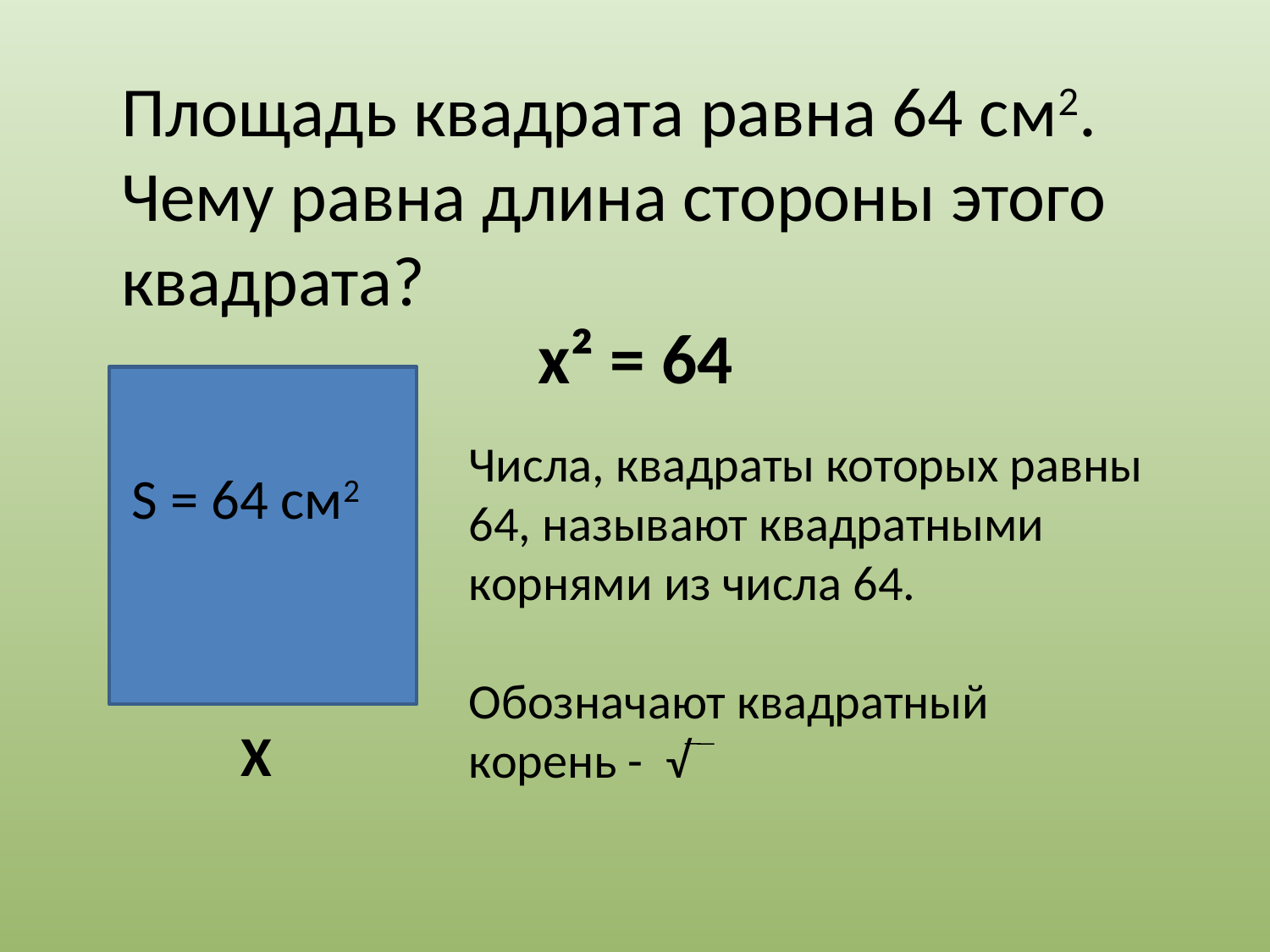

Площадь квадрата равна 64 см2. Чему равна длина стороны этого квадрата?

х² = 64

Числа, квадраты которых равны 64, называют квадратными корнями из числа 64.

Обозначают квадратный корень -  √

S = 64 см2
Х